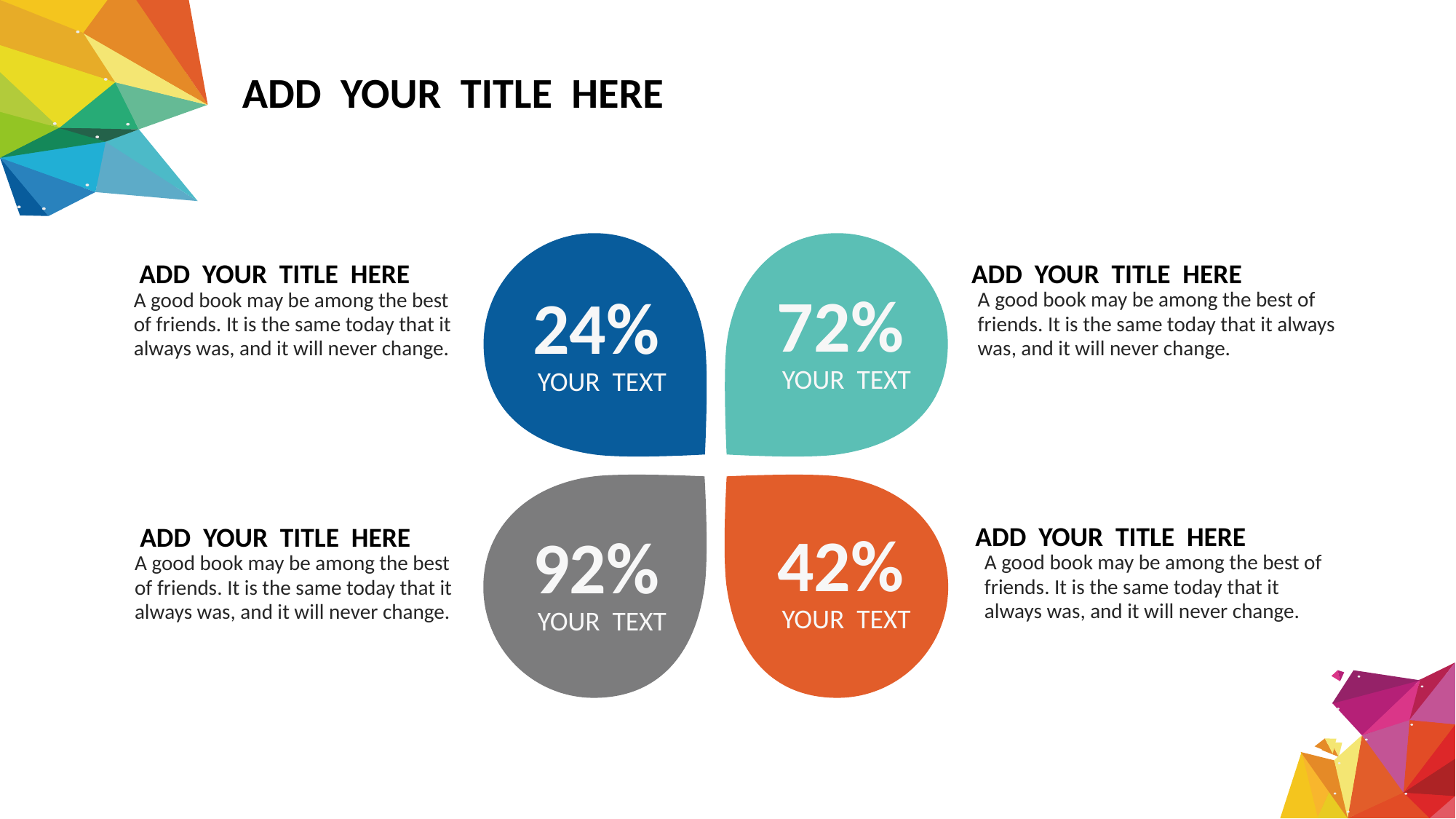

ADD  YOUR  TITLE  HERE

24%
YOUR  TEXT

72%
YOUR  TEXT
ADD  YOUR  TITLE  HERE
ADD  YOUR  TITLE  HERE
A good book may be among the best of friends. It is the same today that it always was, and it will never change.
A good book may be among the best of friends. It is the same today that it always was, and it will never change.

92%
YOUR  TEXT

42%
YOUR  TEXT
ADD  YOUR  TITLE  HERE
ADD  YOUR  TITLE  HERE
A good book may be among the best of friends. It is the same today that it always was, and it will never change.
A good book may be among the best of friends. It is the same today that it always was, and it will never change.